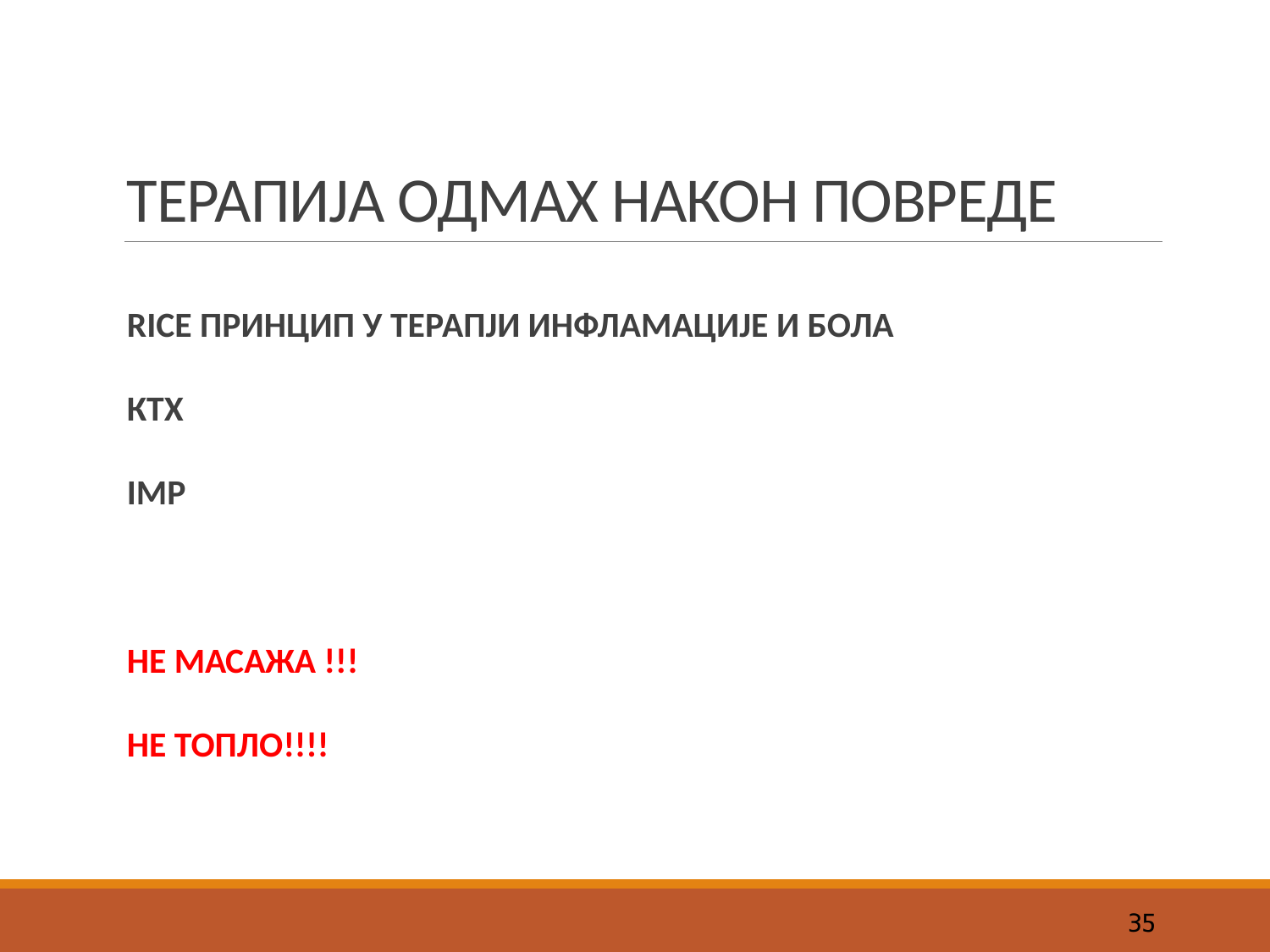

# ТЕРАПИЈА ОДМАХ НАКОН ПОВРЕДЕ
RICE ПРИНЦИП У ТЕРАПЈИ ИНФЛАМАЦИЈЕ И БОЛА
КТХ
IMP

НЕ МАСАЖА !!!
НЕ ТОПЛО!!!!
35